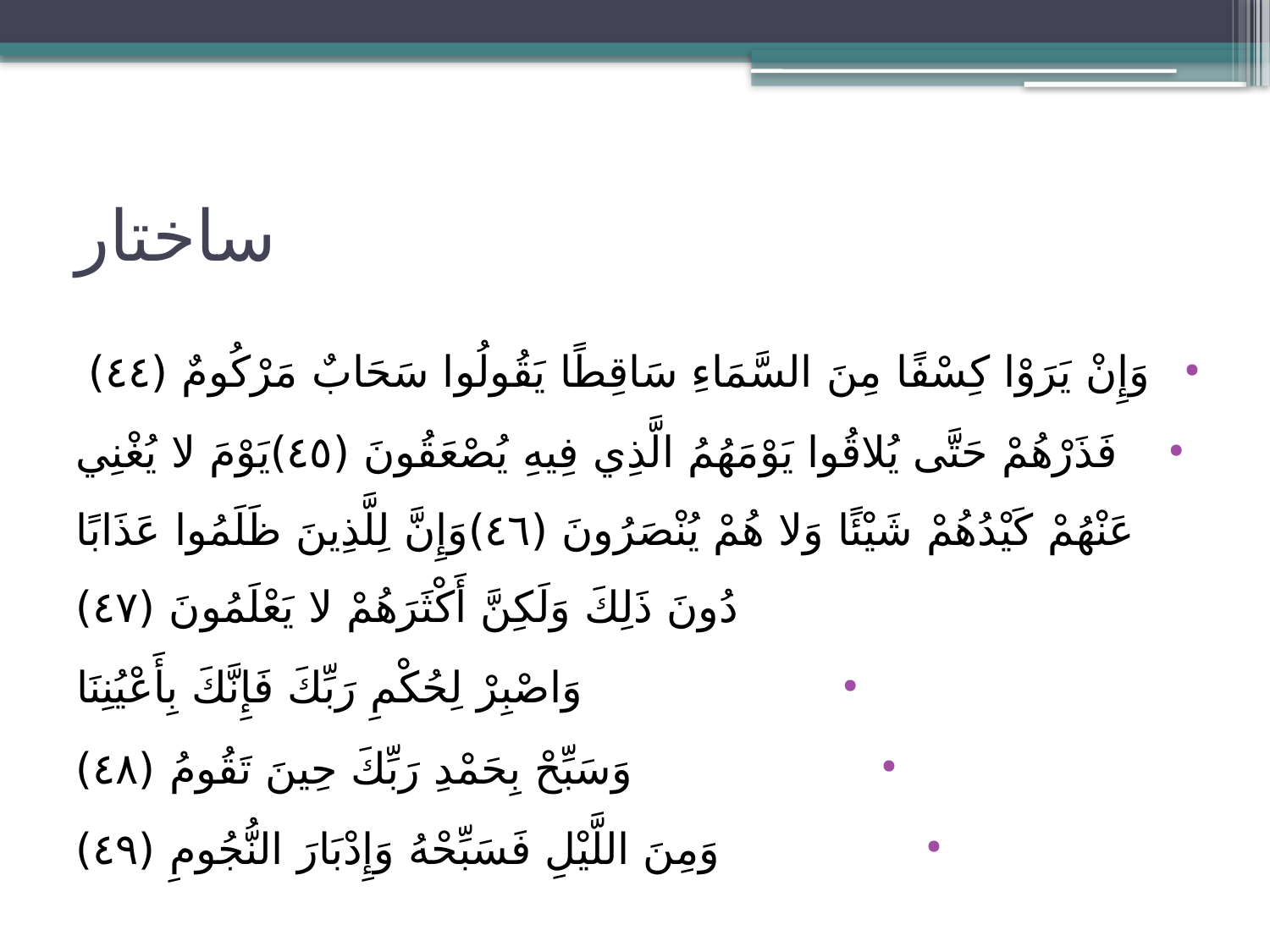

# ساختار
وَإِنْ يَرَوْا كِسْفًا مِنَ السَّمَاءِ سَاقِطًا يَقُولُوا سَحَابٌ مَرْكُومٌ (٤٤)
فَذَرْهُمْ حَتَّى يُلاقُوا يَوْمَهُمُ الَّذِي فِيهِ يُصْعَقُونَ (٤٥)يَوْمَ لا يُغْنِي عَنْهُمْ كَيْدُهُمْ شَيْئًا وَلا هُمْ يُنْصَرُونَ (٤٦)وَإِنَّ لِلَّذِينَ ظَلَمُوا عَذَابًا دُونَ ذَلِكَ وَلَكِنَّ أَكْثَرَهُمْ لا يَعْلَمُونَ (٤٧)
وَاصْبِرْ لِحُكْمِ رَبِّكَ فَإِنَّكَ بِأَعْيُنِنَا
 وَسَبِّحْ بِحَمْدِ رَبِّكَ حِينَ تَقُومُ (٤٨)
وَمِنَ اللَّيْلِ فَسَبِّحْهُ وَإِدْبَارَ النُّجُومِ (٤٩)